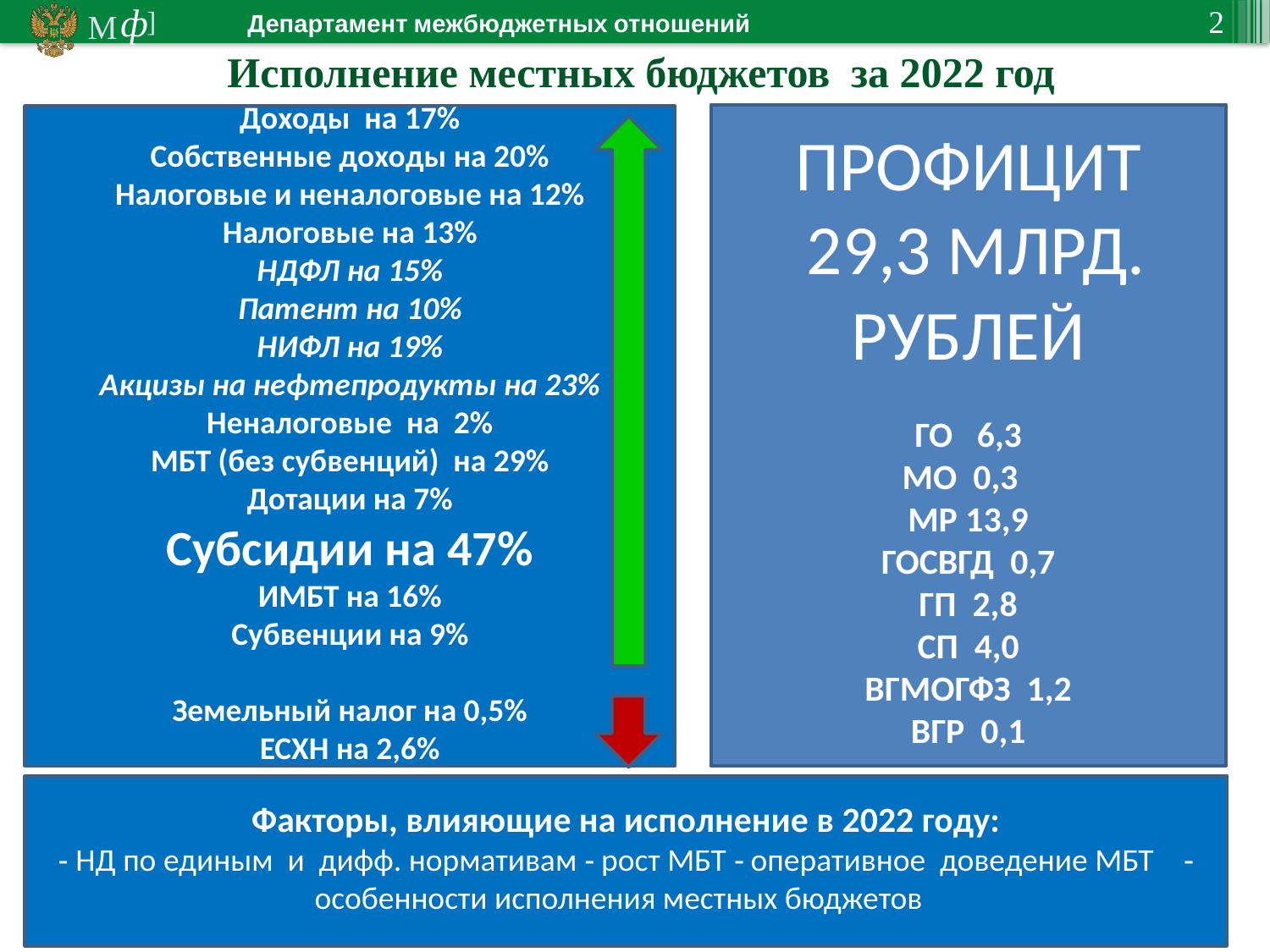

Исполнение местных бюджетов  за 2022 год
ПРОФИЦИТ
 29,3 МЛРД. РУБЛЕЙ

ГО   6,3
МО  0,3
МР 13,9
ГОСВГД  0,7
ГП  2,8
СП  4,0
ВГМОГФЗ  1,2
ВГР  0,1

Доходы  на 17%
Собственные доходы на 20%
Налоговые и неналоговые на 12%
Налоговые на 13%
НДФЛ на 15%
Патент на 10%
НИФЛ на 19%
Акцизы на нефтепродукты на 23%
Неналоговые  на  2%
МБТ (без субвенций)  на 29%
Дотации на 7%
Субсидии на 47%
ИМБТ на 16%
Субвенции на 9%

Земельный налог на 0,5%
ЕСХН на 2,6%

Факторы, влияющие на исполнение в 2022 году:
⁃ НД по единым  и  дифф. нормативам ⁃ рост МБТ ⁃ оперативное  доведение МБТ    ⁃ особенности исполнения местных бюджетов